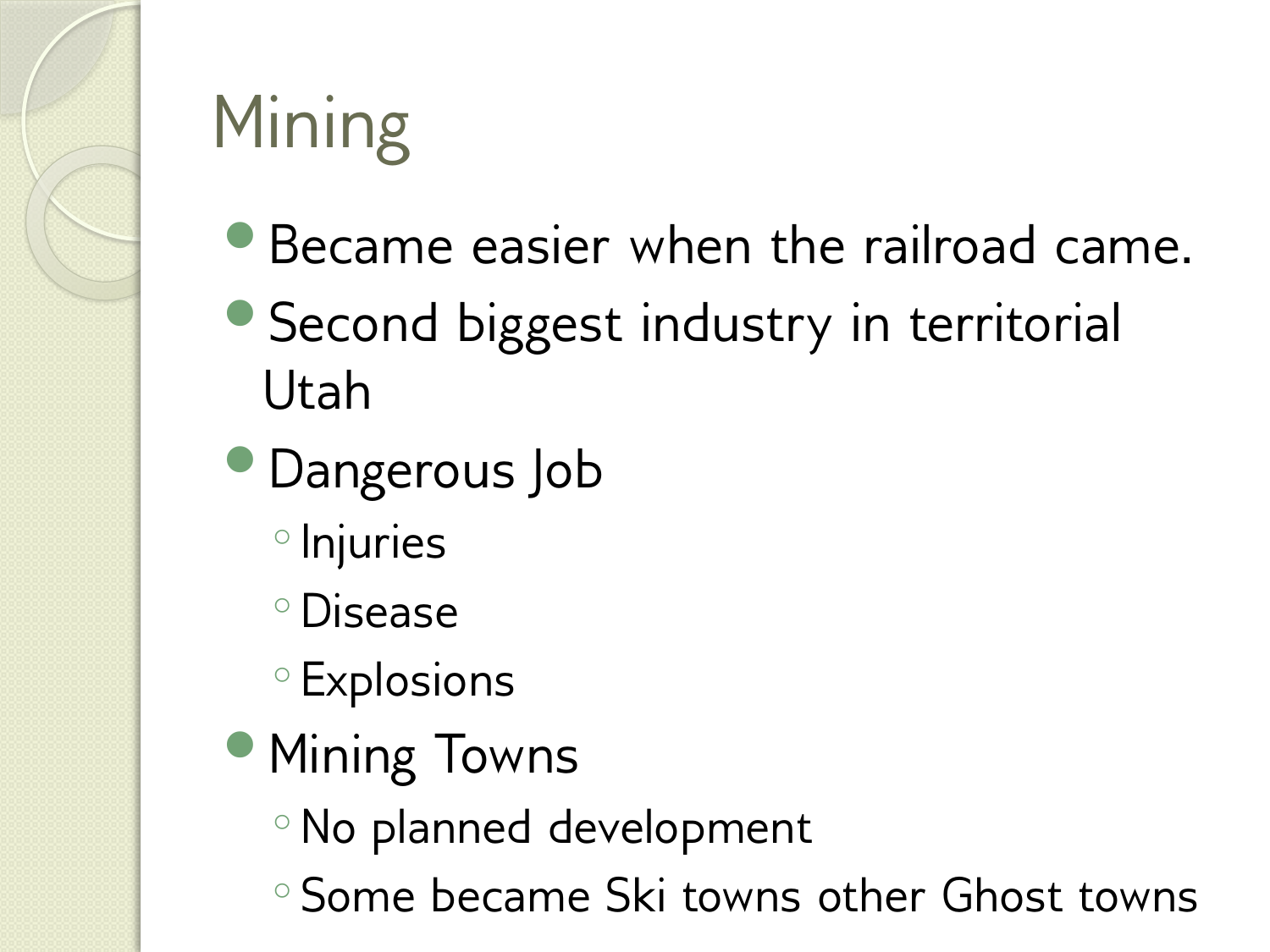

# Mining
Became easier when the railroad came.
Second biggest industry in territorial Utah
Dangerous Job
Injuries
Disease
Explosions
Mining Towns
No planned development
Some became Ski towns other Ghost towns